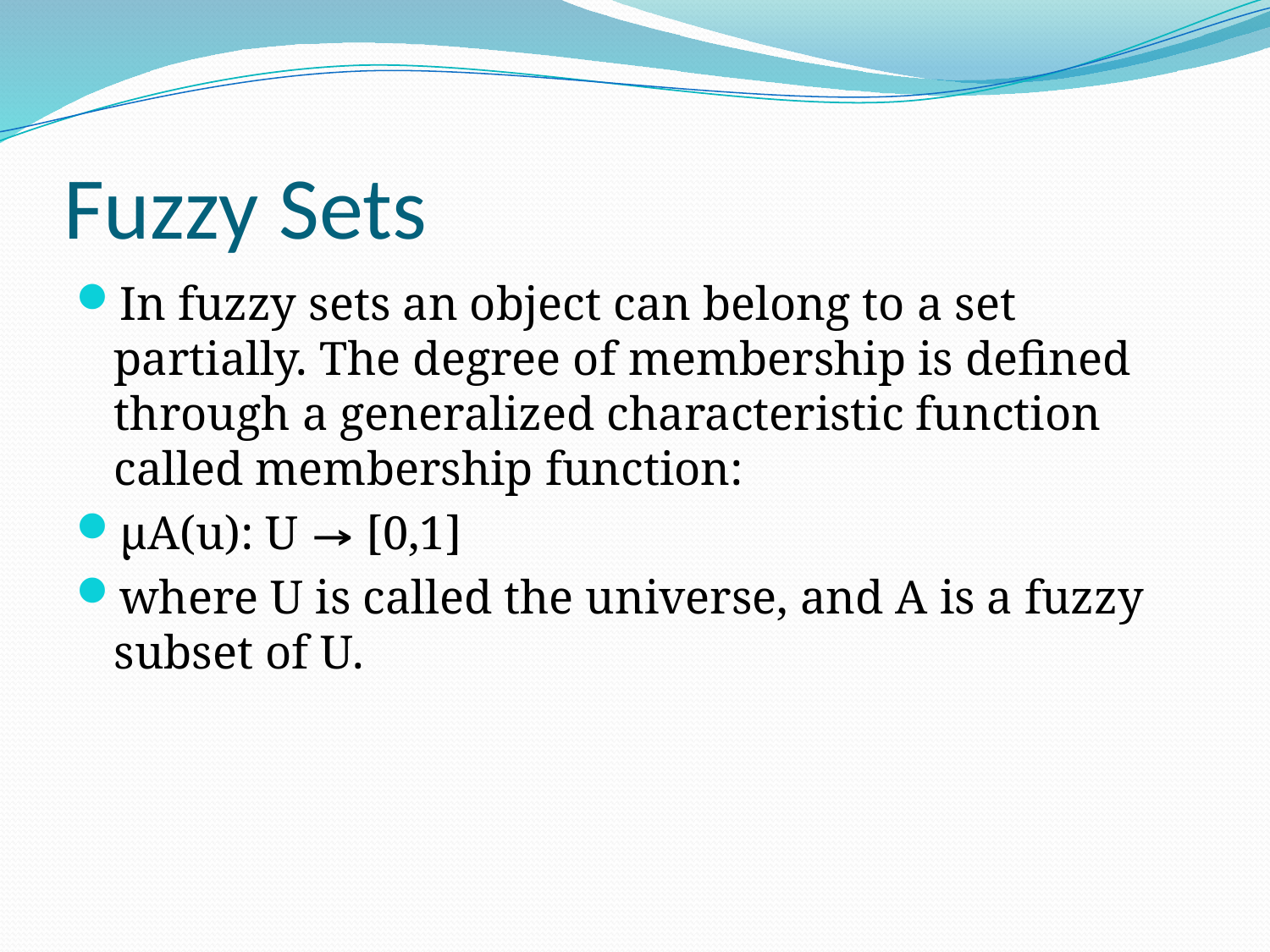

# Fuzzy Sets
In fuzzy sets an object can belong to a set partially. The degree of membership is defined through a generalized characteristic function called membership function:
μA(u): U → [0,1]
where U is called the universe, and A is a fuzzy subset of U.